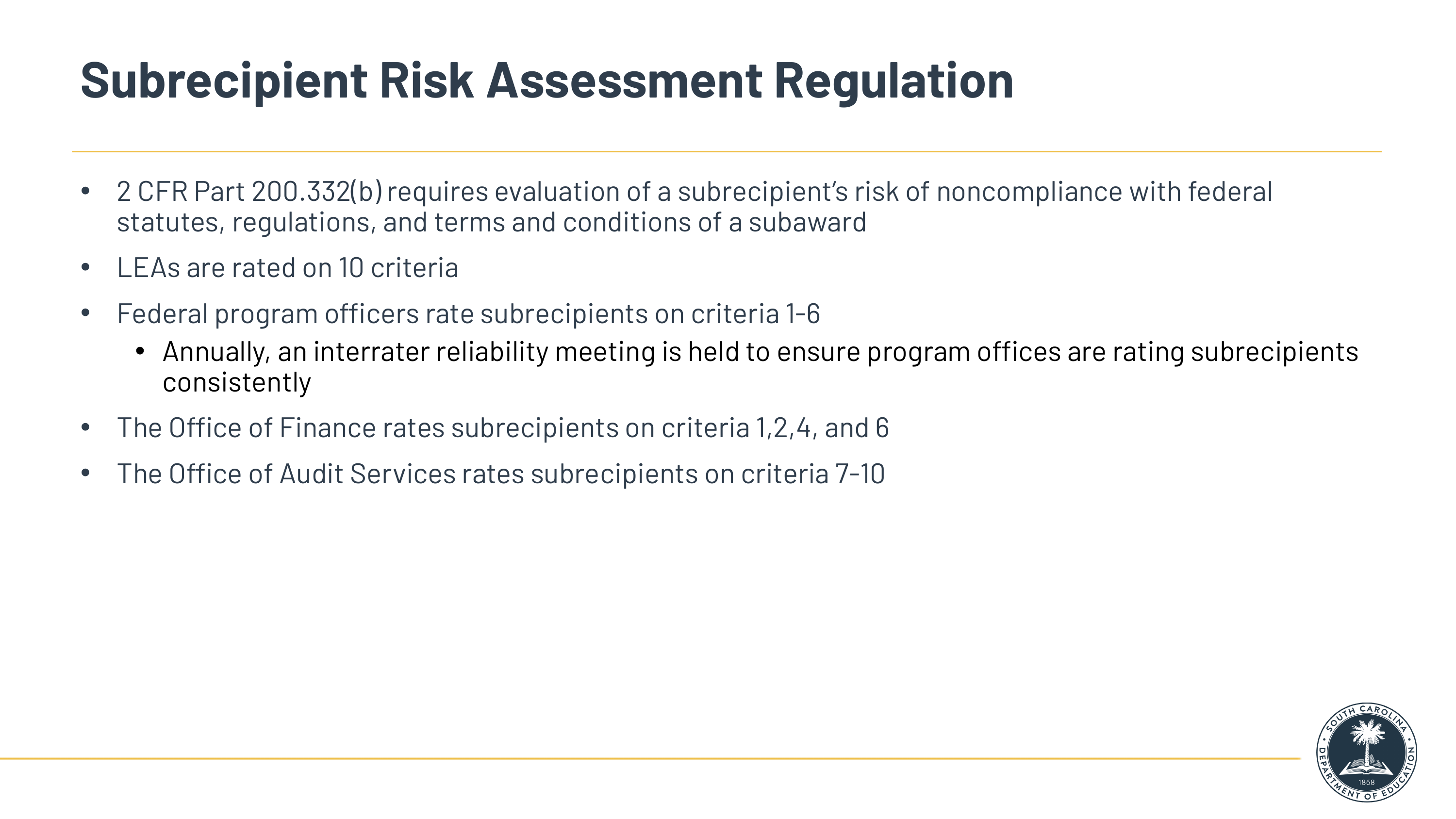

# Subrecipient Risk Assessment Regulation
2 CFR Part 200.332(b) requires evaluation of a subrecipient’s risk of noncompliance with federal statutes, regulations, and terms and conditions of a subaward
LEAs are rated on 10 criteria
Federal program officers rate subrecipients on criteria 1-6
Annually, an interrater reliability meeting is held to ensure program offices are rating subrecipients consistently
The Office of Finance rates subrecipients on criteria 1,2,4, and 6
The Office of Audit Services rates subrecipients on criteria 7-10